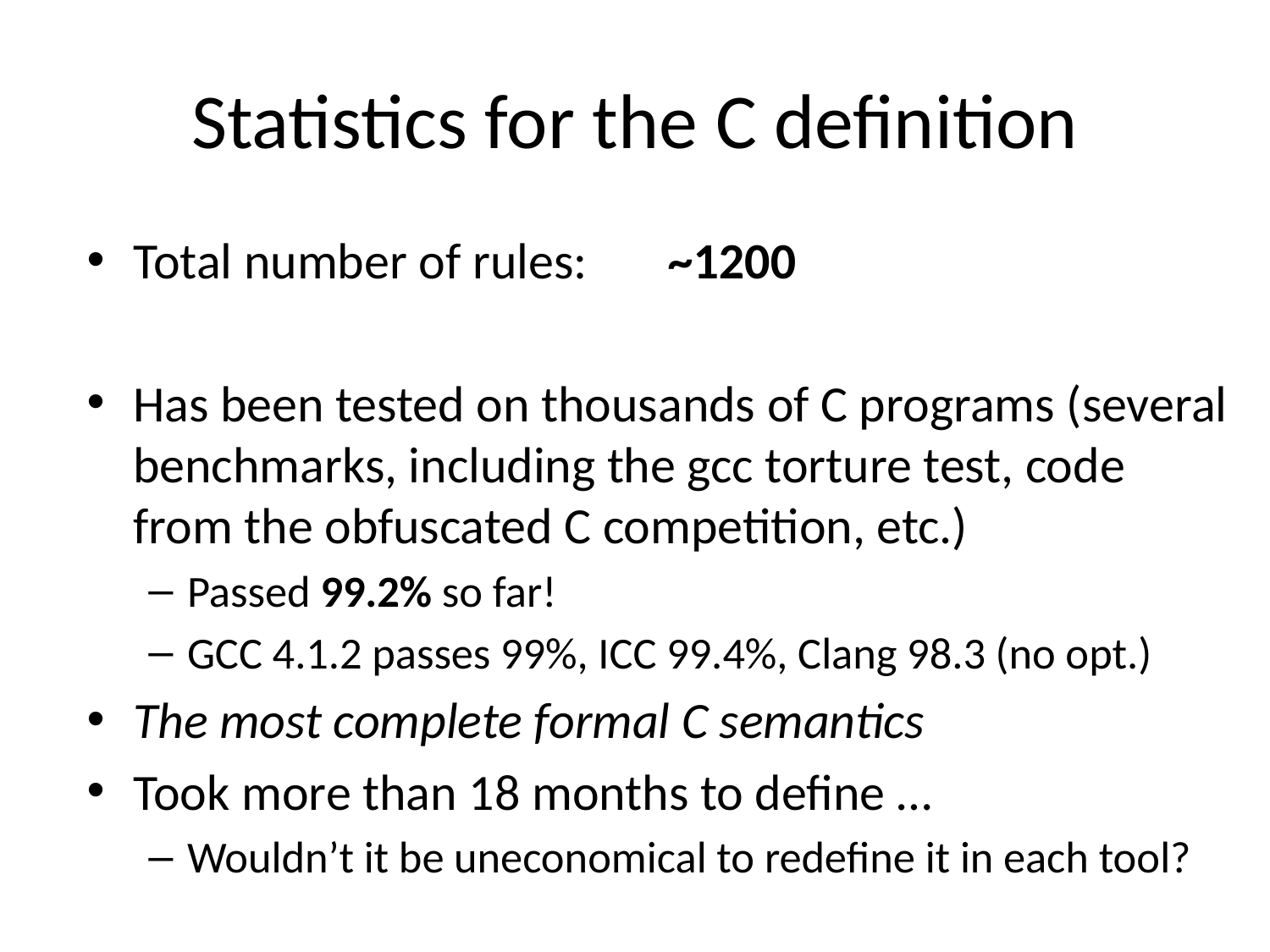

# Statistics for the C definition
Total number of rules:       ~1200

Has been tested on thousands of C programs (several benchmarks, including the gcc torture test, code from the obfuscated C competition, etc.)
Passed 99.2% so far!
GCC 4.1.2 passes 99%, ICC 99.4%, Clang 98.3 (no opt.)
The most complete formal C semantics
Took more than 18 months to define …
Wouldn’t it be uneconomical to redefine it in each tool?